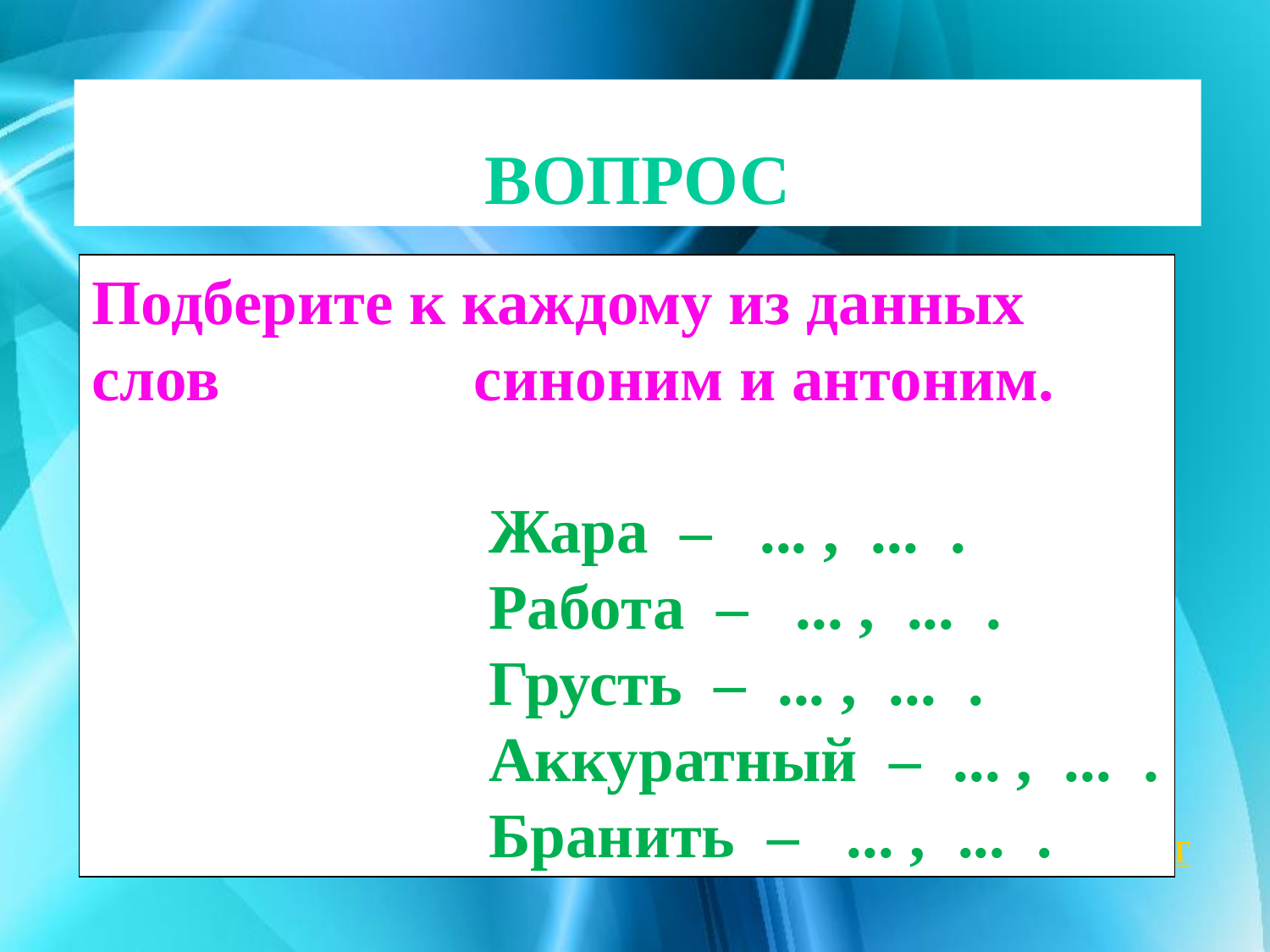

ВОПРОС

Подберите к каждому из данных слов                синоним и антоним.

                         Жара  –   ... ,  ...  .
                         Работа  –   ... ,  ...  .
                         Грусть  –  ... ,  ...  .
                         Аккуратный  –  ... ,  ...  .
                         Бранить  –   ... ,  ...  .
ОТВЕТ